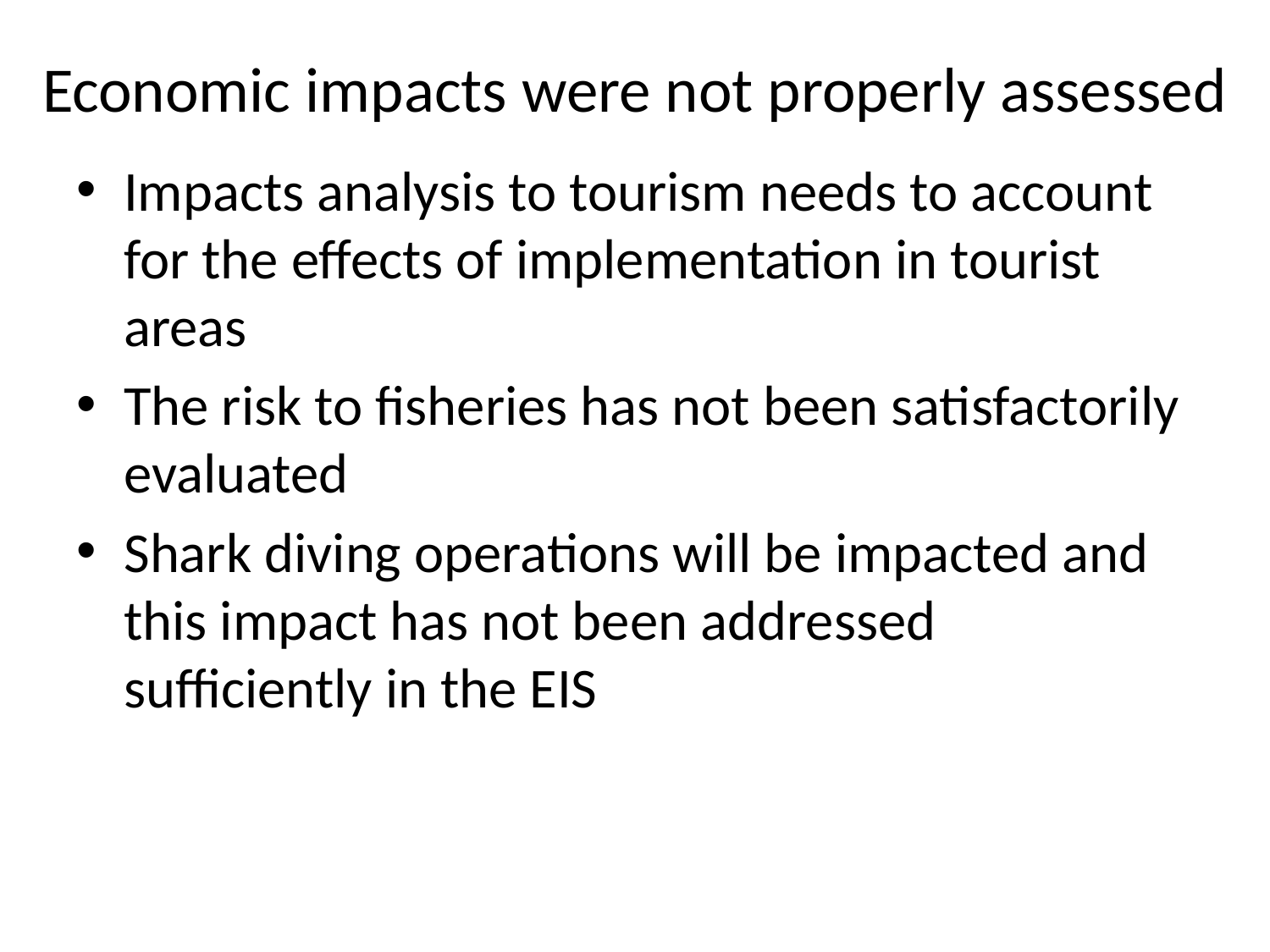

# Economic impacts were not properly assessed
Impacts analysis to tourism needs to account for the effects of implementation in tourist areas
The risk to fisheries has not been satisfactorily evaluated
Shark diving operations will be impacted and this impact has not been addressed sufficiently in the EIS